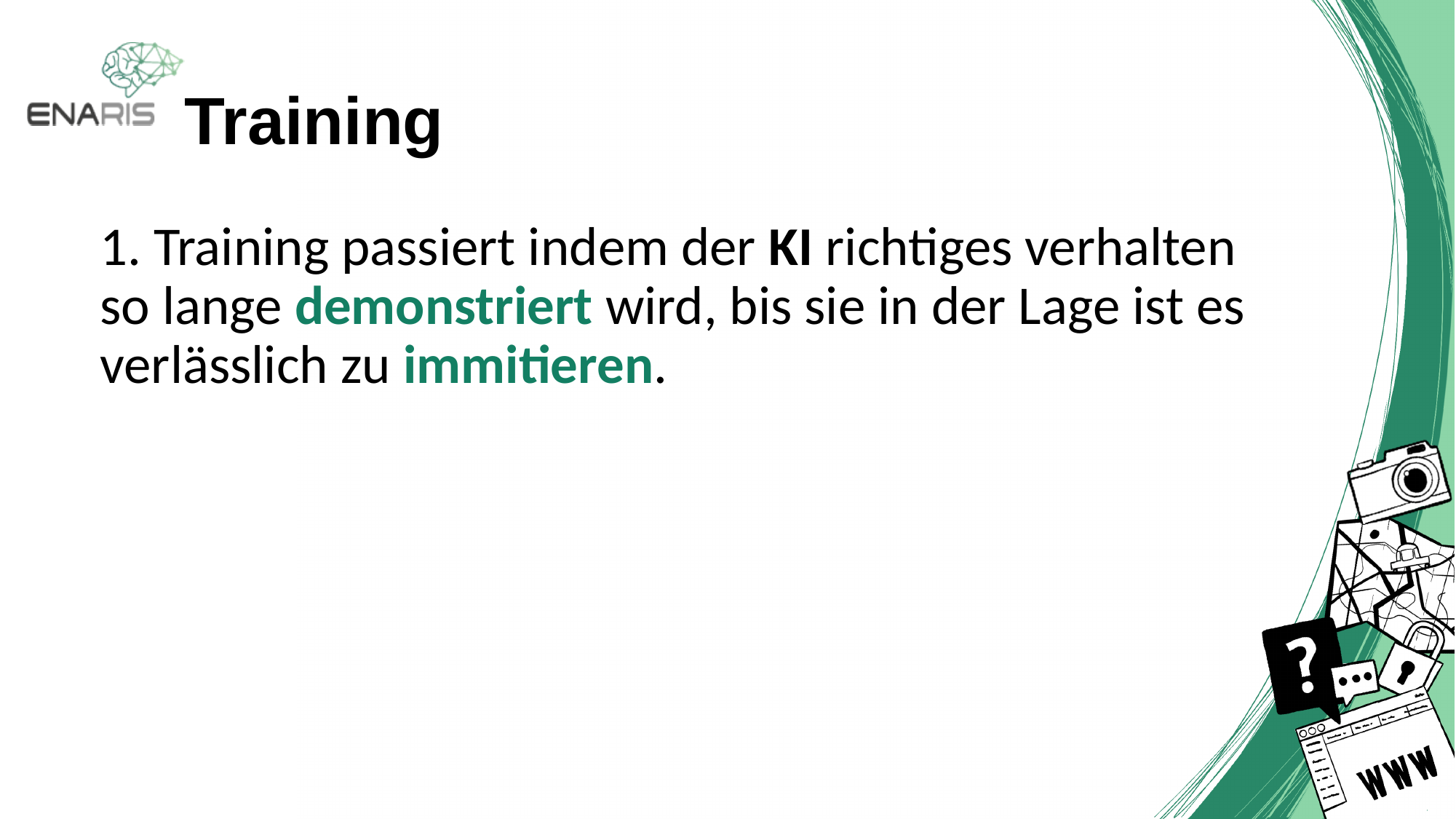

# Training
1. Training passiert indem der KI richtiges verhalten so lange demonstriert wird, bis sie in der Lage ist es verlässlich zu immitieren.